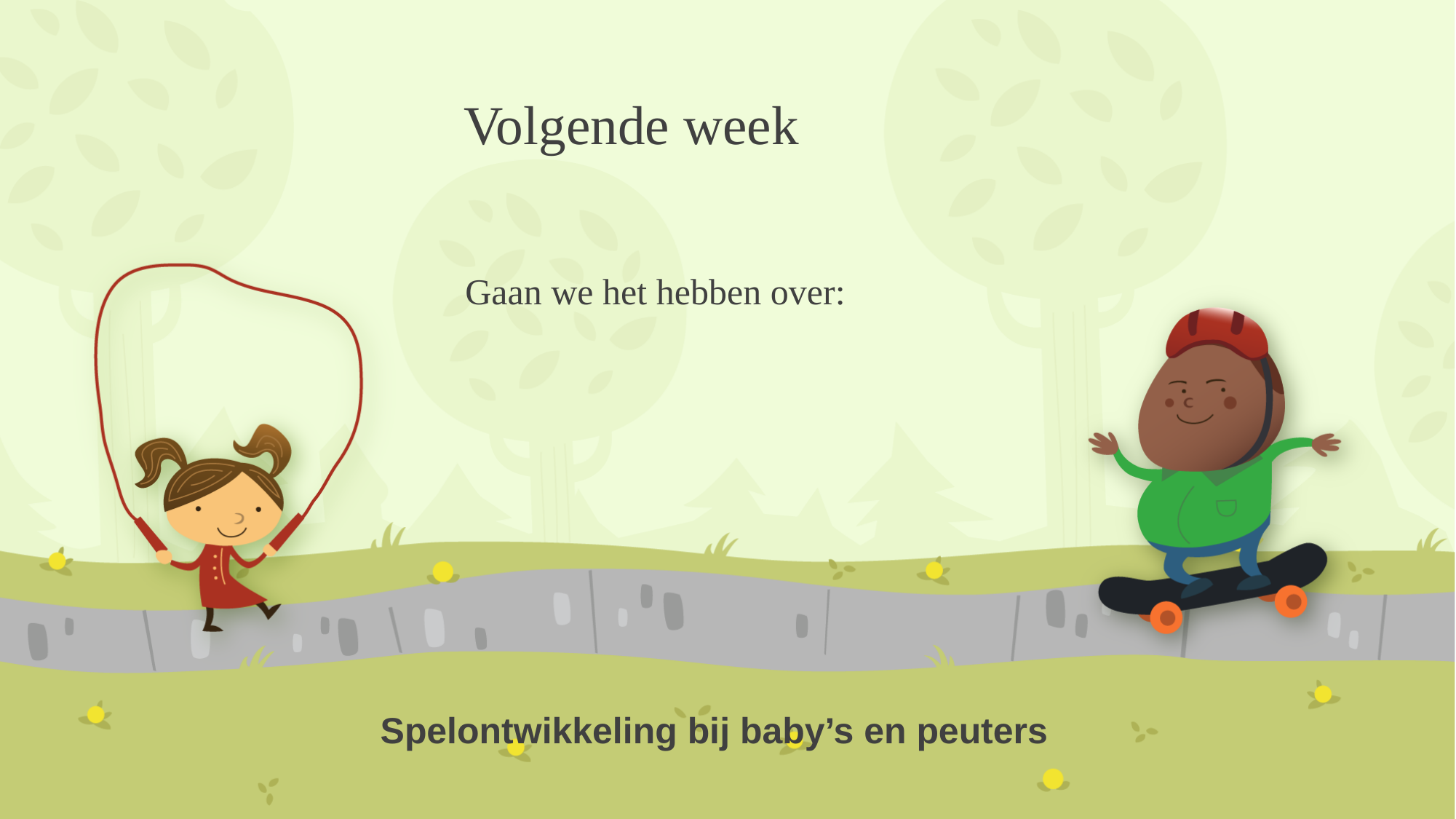

# Volgende week
Gaan we het hebben over:
Spelontwikkeling bij baby’s en peuters